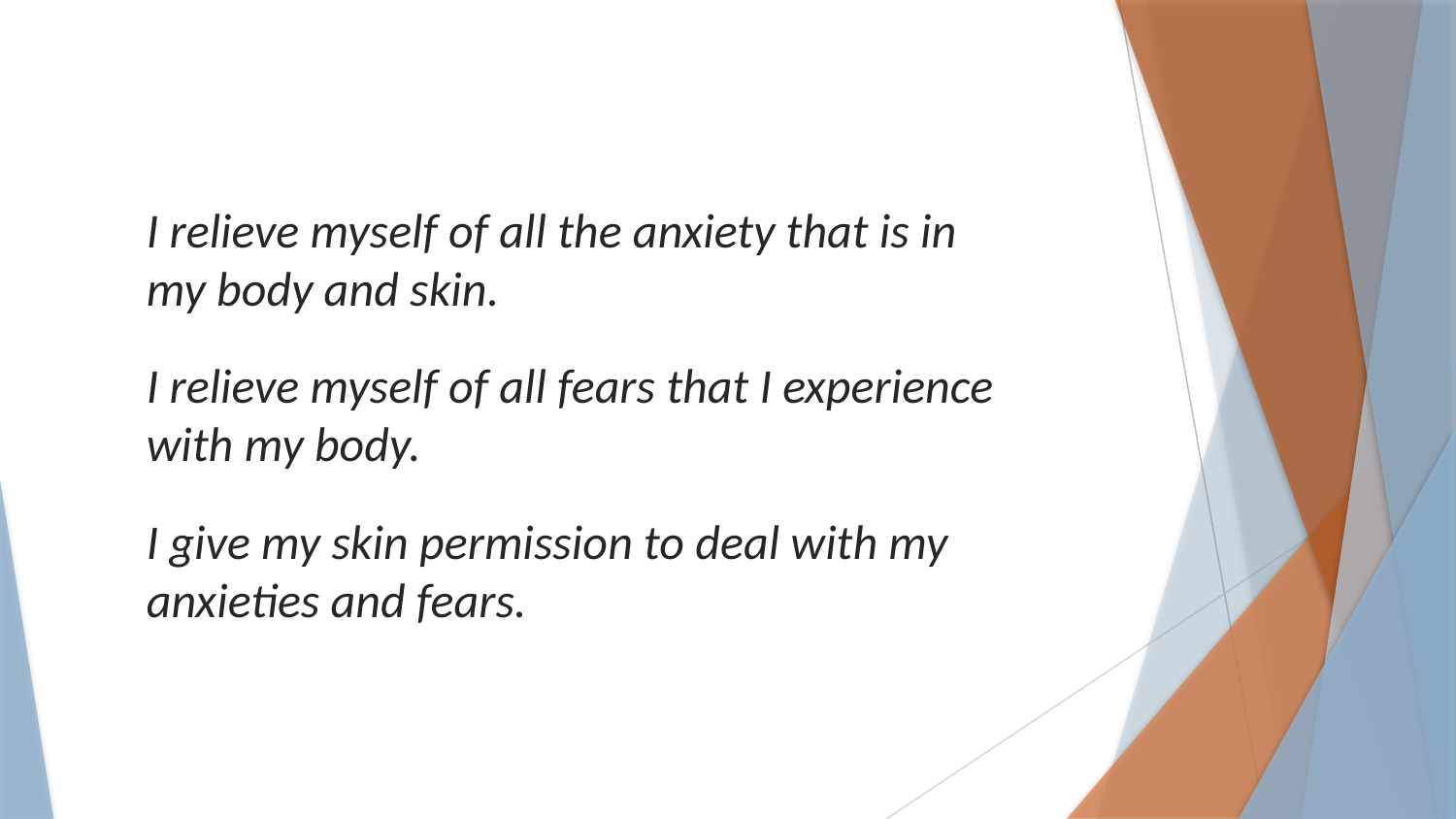

I relieve myself of all the anxiety that is in my body and skin.
I relieve myself of all fears that I experience with my body.
I give my skin permission to deal with my anxieties and fears.